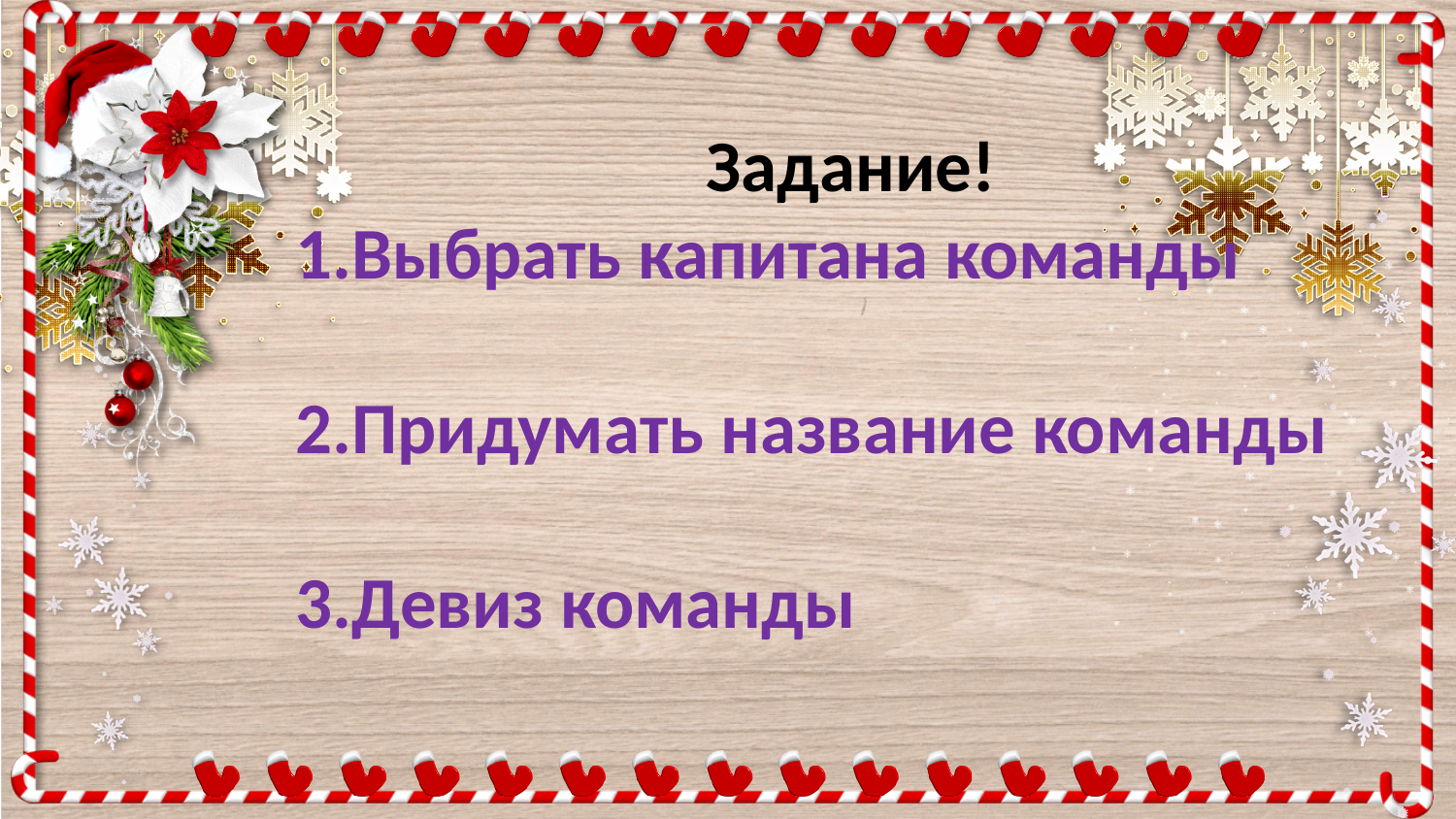

Задание!
1.Выбрать капитана команды

2.Придумать название команды

3.Девиз команды